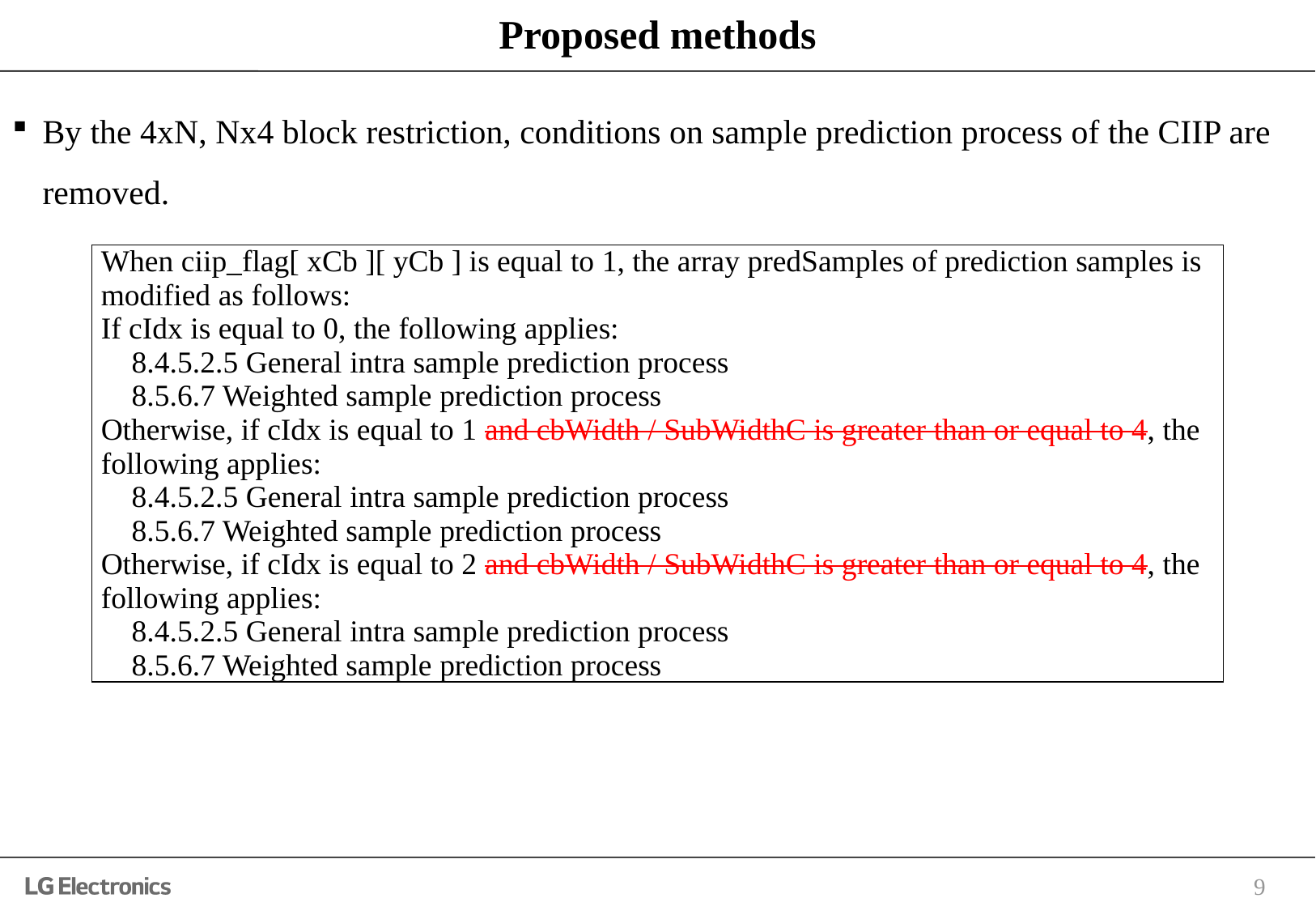

# Proposed methods
By the 4xN, Nx4 block restriction, conditions on sample prediction process of the CIIP are removed.

| When ciip\_flag[ xCb ][ yCb ] is equal to 1, the array predSamples of prediction samples is modified as follows: If cIdx is equal to 0, the following applies: 8.4.5.2.5 General intra sample prediction process 8.5.6.7 Weighted sample prediction process Otherwise, if cIdx is equal to 1 and cbWidth / SubWidthC is greater than or equal to 4, the following applies: 8.4.5.2.5 General intra sample prediction process 8.5.6.7 Weighted sample prediction process Otherwise, if cIdx is equal to 2 and cbWidth / SubWidthC is greater than or equal to 4, the following applies: 8.4.5.2.5 General intra sample prediction process 8.5.6.7 Weighted sample prediction process |
| --- |
9